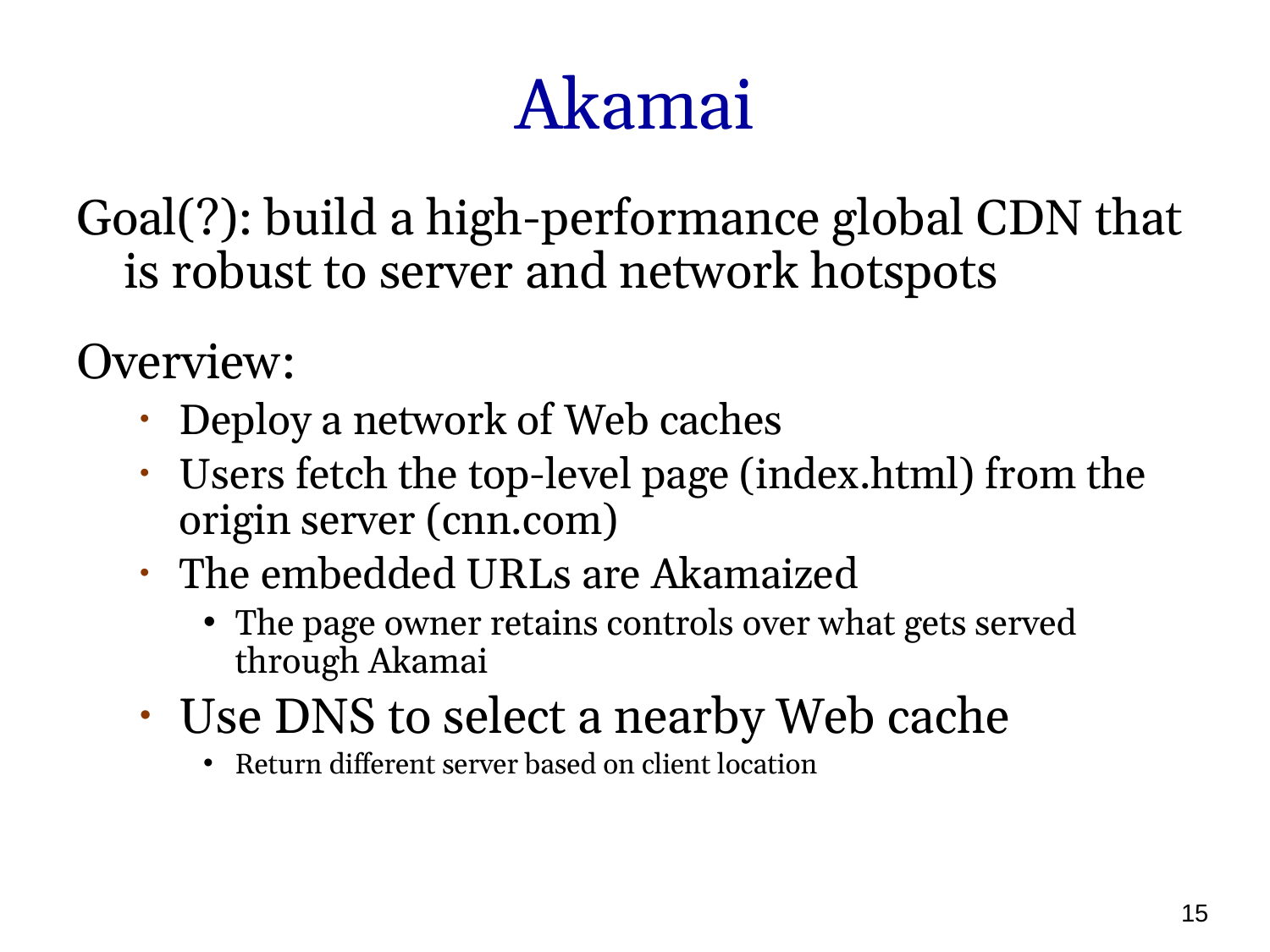

# Akamai
Goal(?): build a high-performance global CDN that is robust to server and network hotspots

Overview:
Deploy a network of Web caches
Users fetch the top-level page (index.html) from the origin server (cnn.com)
The embedded URLs are Akamaized
The page owner retains controls over what gets served through Akamai
Use DNS to select a nearby Web cache
Return different server based on client location
15